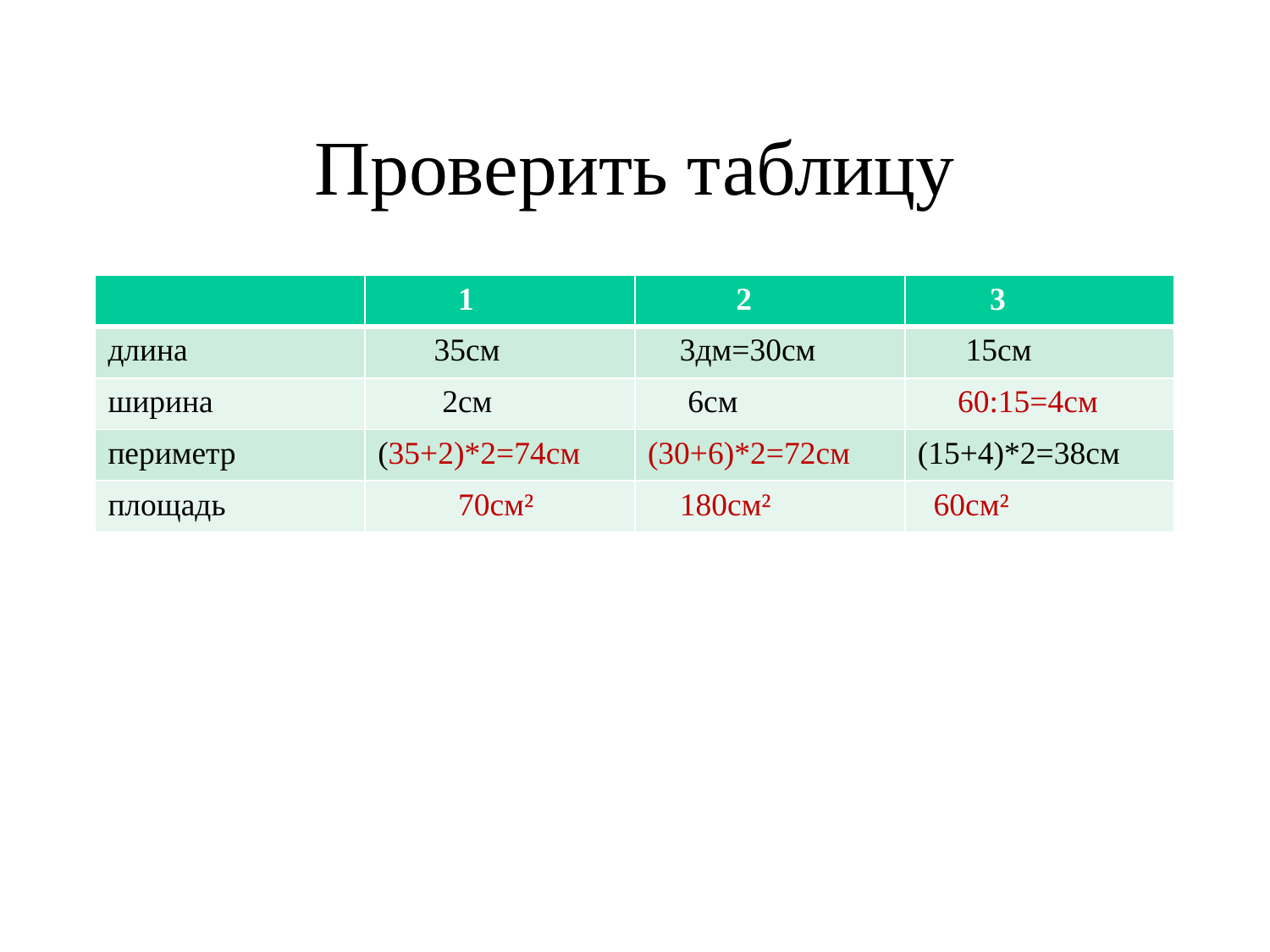

# Проверить таблицу
|  | 1 | 2 | 3 |
| --- | --- | --- | --- |
| длина | 35см | 3дм=30см | 15см |
| ширина | 2см | 6см | 60:15=4см |
| периметр | (35+2)\*2=74см | (30+6)\*2=72см | (15+4)\*2=38см |
| площадь | 70см² | 180см² | 60см² |